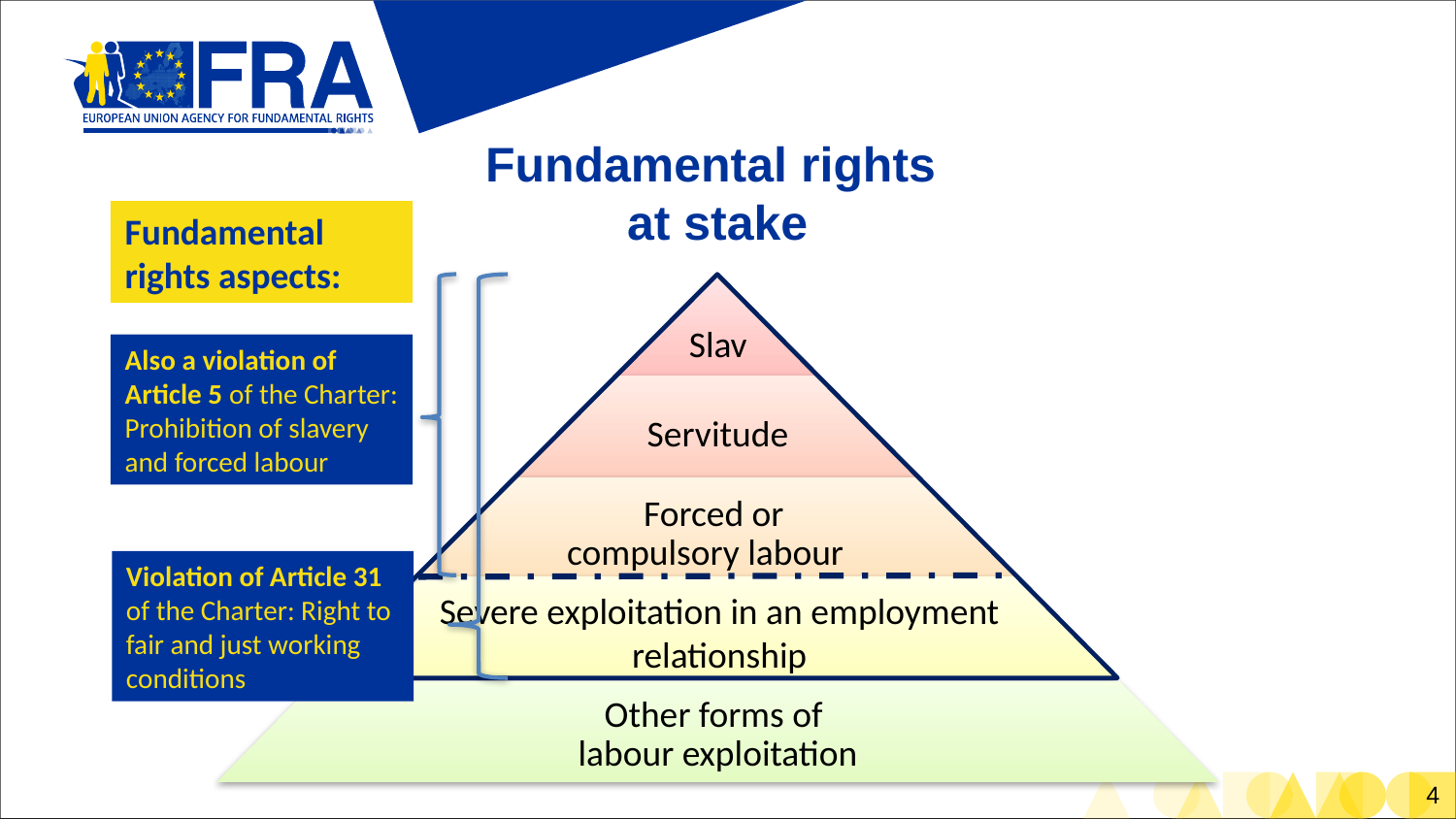

# Fundamental rights at stake
Fundamental rights aspects:

Slavery
Servitude
Forced or
compulsory labour
Severe exploitation in an employment relationship
Other forms of
labour exploitation

Also a violation of Article 5 of the Charter: Prohibition of slavery and forced labour
Violation of Article 31 of the Charter: Right to fair and just working conditions